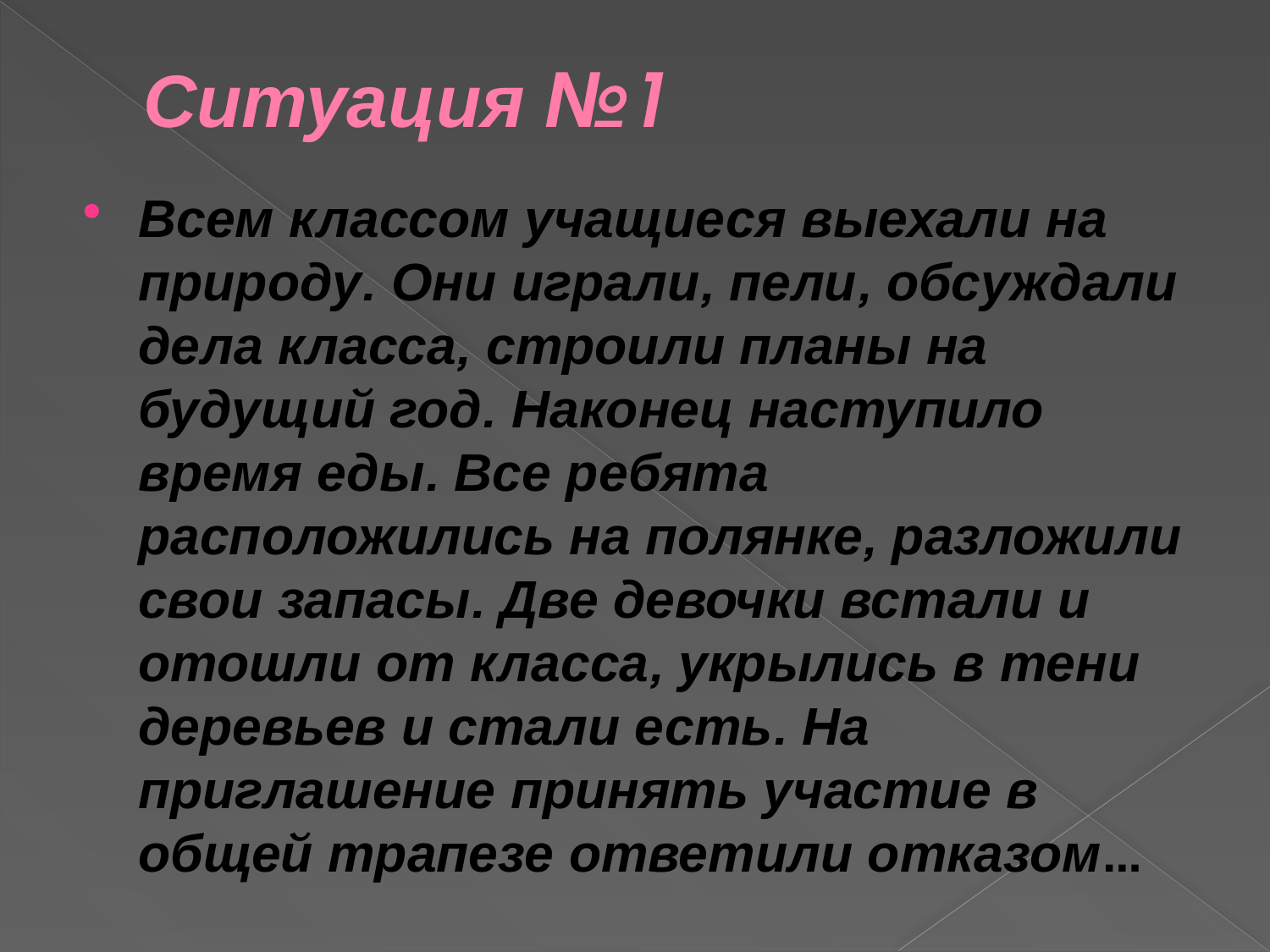

# Ситуация №1
Всем классом учащиеся выехали на природу. Они играли, пели, обсуждали дела класса, строили планы на будущий год. Наконец наступило время еды. Все ребята расположились на полянке, разложили свои запасы. Две девочки встали и отошли от класса, укрылись в тени деревьев и стали есть. На приглашение принять участие в общей трапезе ответили отказом…